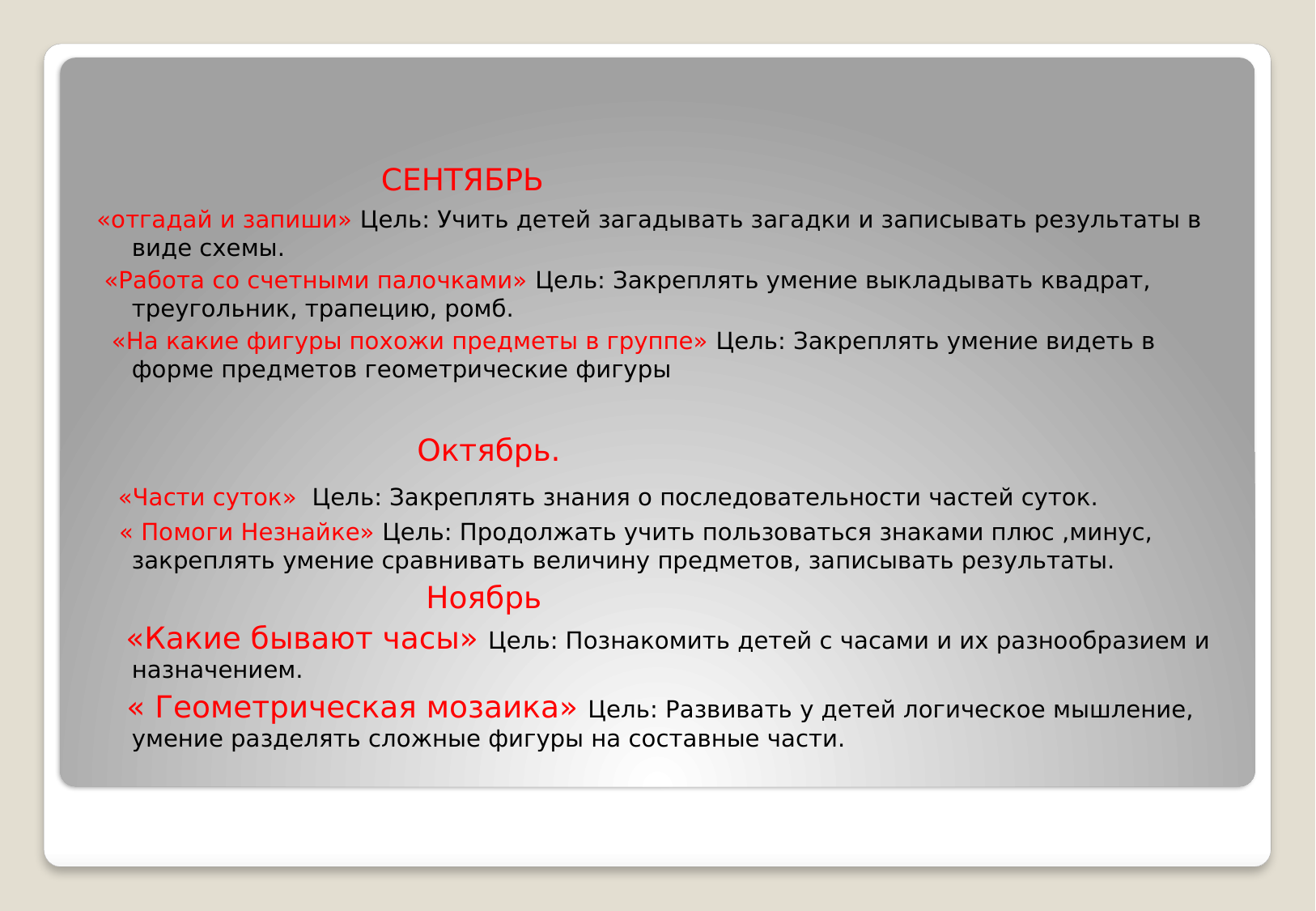

СЕНТЯБРЬ
«отгадай и запиши» Цель: Учить детей загадывать загадки и записывать результаты в виде схемы.
 «Работа со счетными палочками» Цель: Закреплять умение выкладывать квадрат, треугольник, трапецию, ромб.
  «На какие фигуры похожи предметы в группе» Цель: Закреплять умение видеть в форме предметов геометрические фигуры

                                 Октябрь.
  «Части суток»  Цель: Закреплять знания о последовательности частей суток.
   « Помоги Незнайке» Цель: Продолжать учить пользоваться знаками плюс ,минус, закреплять умение сравнивать величину предметов, записывать результаты.
                                            Ноябрь
   «Какие бывают часы» Цель: Познакомить детей с часами и их разнообразием и назначением.
    « Геометрическая мозаика» Цель: Развивать у детей логическое мышление, умение разделять сложные фигуры на составные части.